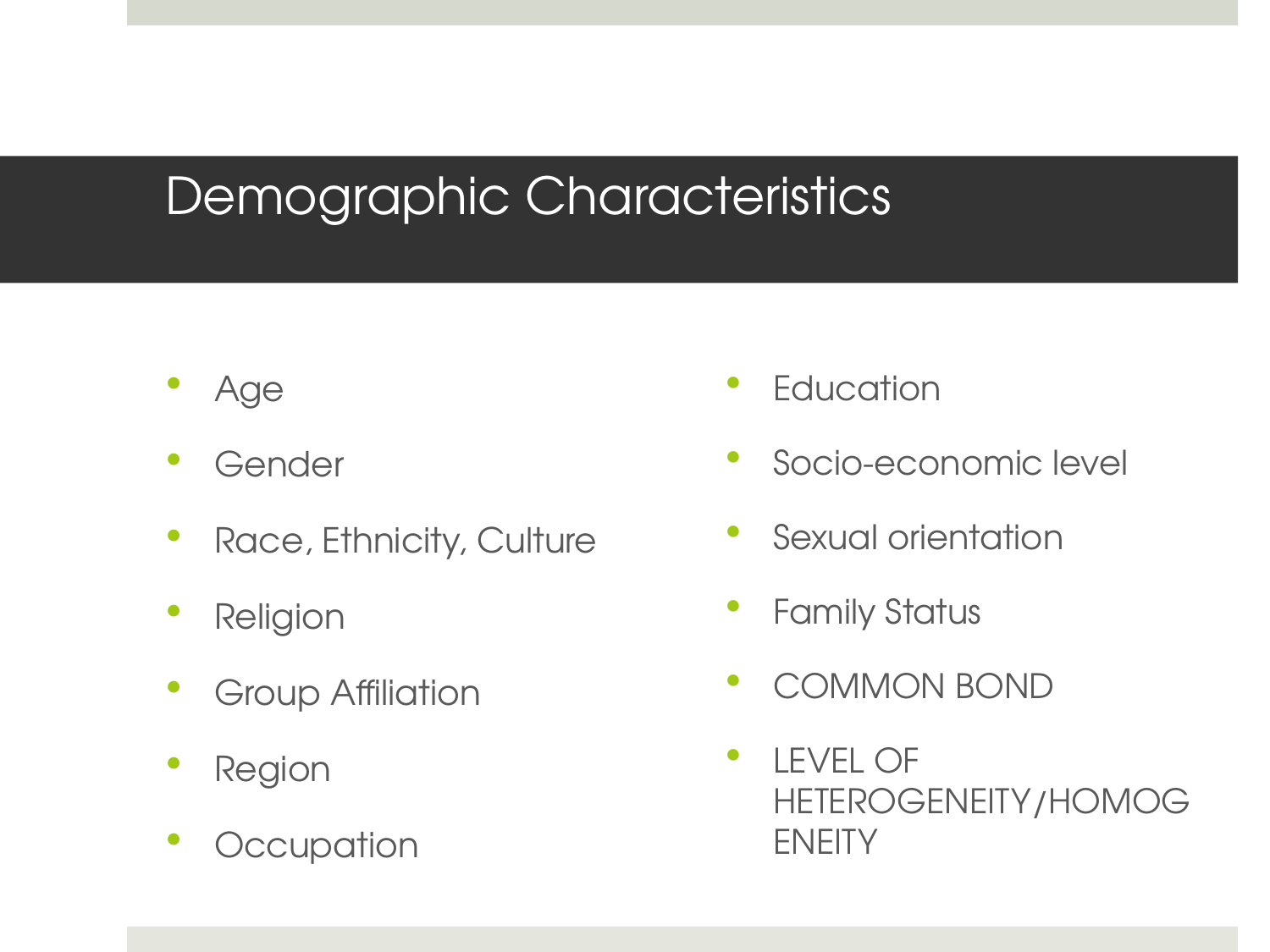

# Demographic Characteristics
Age
Gender
Race, Ethnicity, Culture
Religion
Group Affiliation
Region
Occupation

Education
Socio-economic level
Sexual orientation
Family Status
COMMON BOND
LEVEL OF HETEROGENEITY/HOMOGENEITY